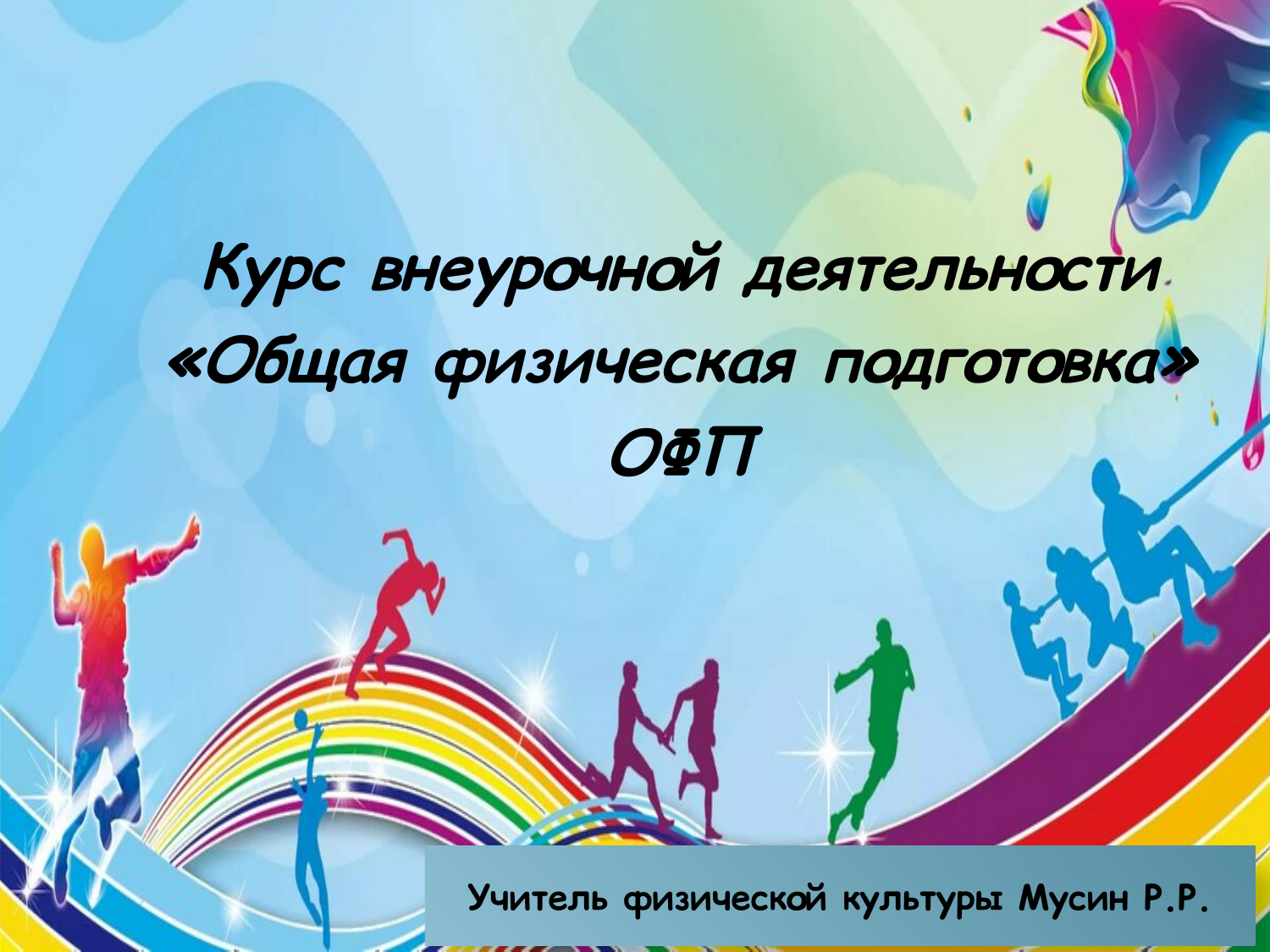

Курс внеурочной деятельности
«Общая физическая подготовка»
ОФП
# Учитель физической культуры Мусин Р.Р.